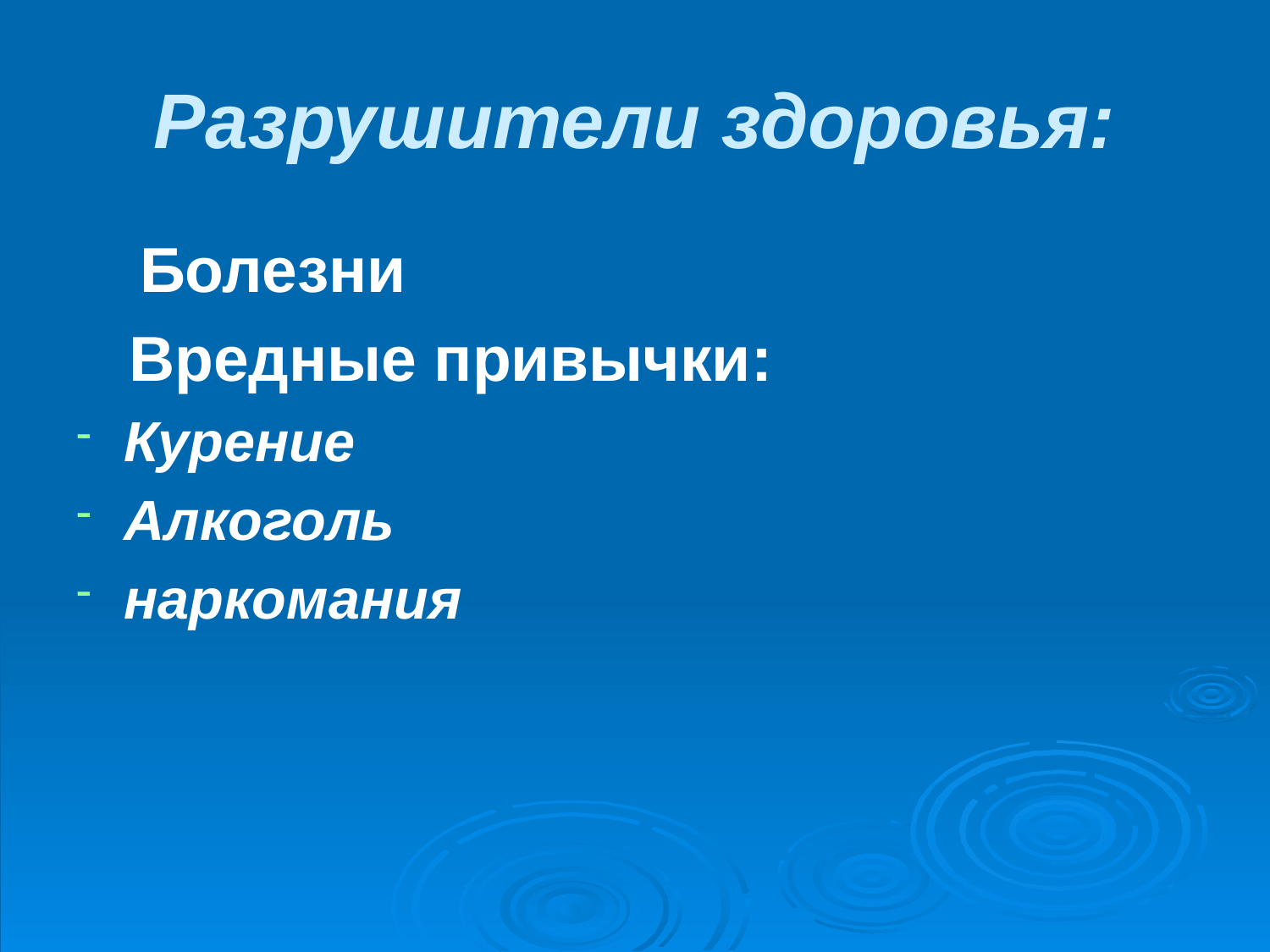

# Разрушители здоровья:
Болезни
   Вредные привычки:
Курение
Алкоголь
наркомания